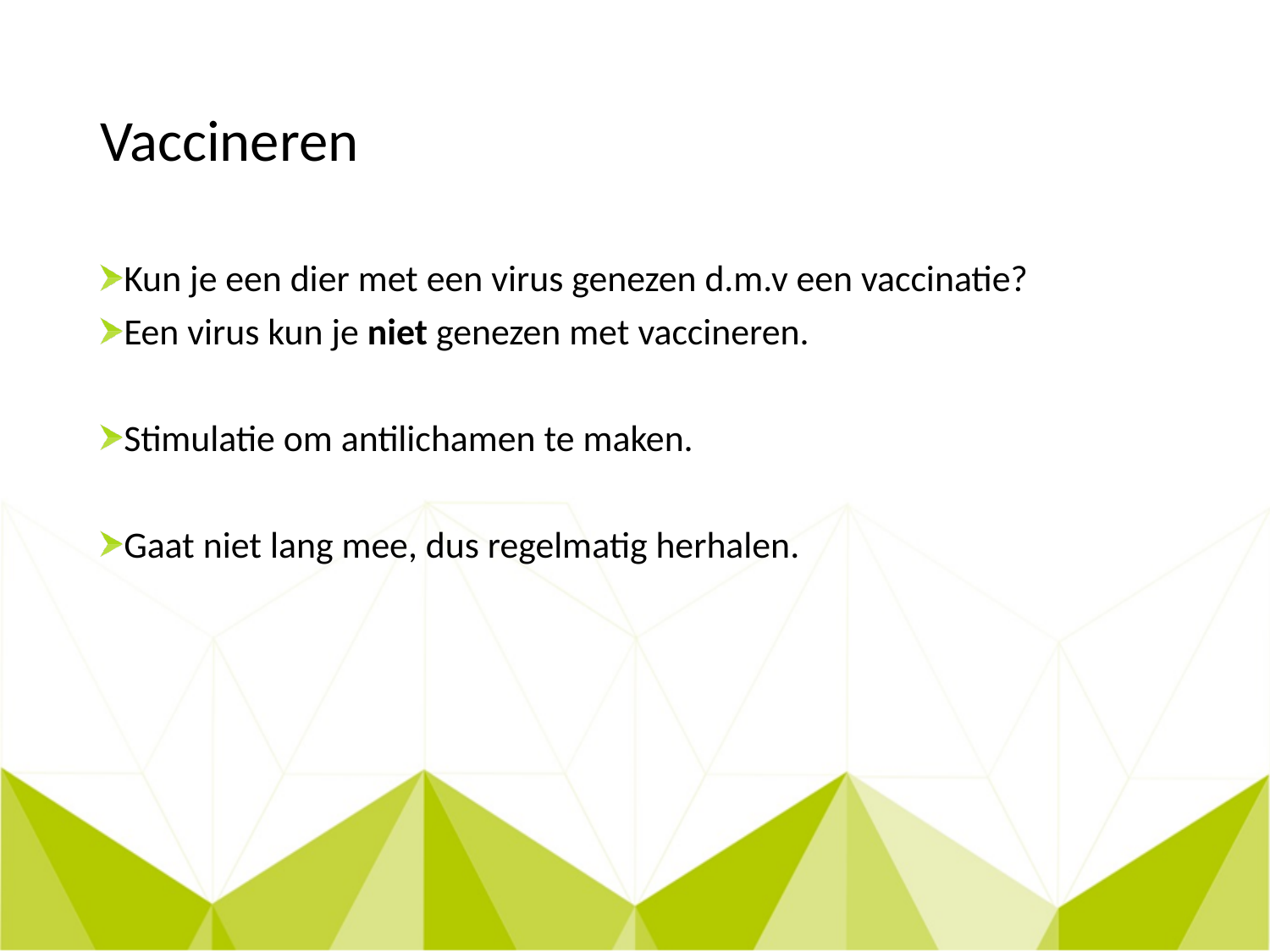

# Vaccineren
Kun je een dier met een virus genezen d.m.v een vaccinatie?
Een virus kun je niet genezen met vaccineren.

Stimulatie om antilichamen te maken.

Gaat niet lang mee, dus regelmatig herhalen.